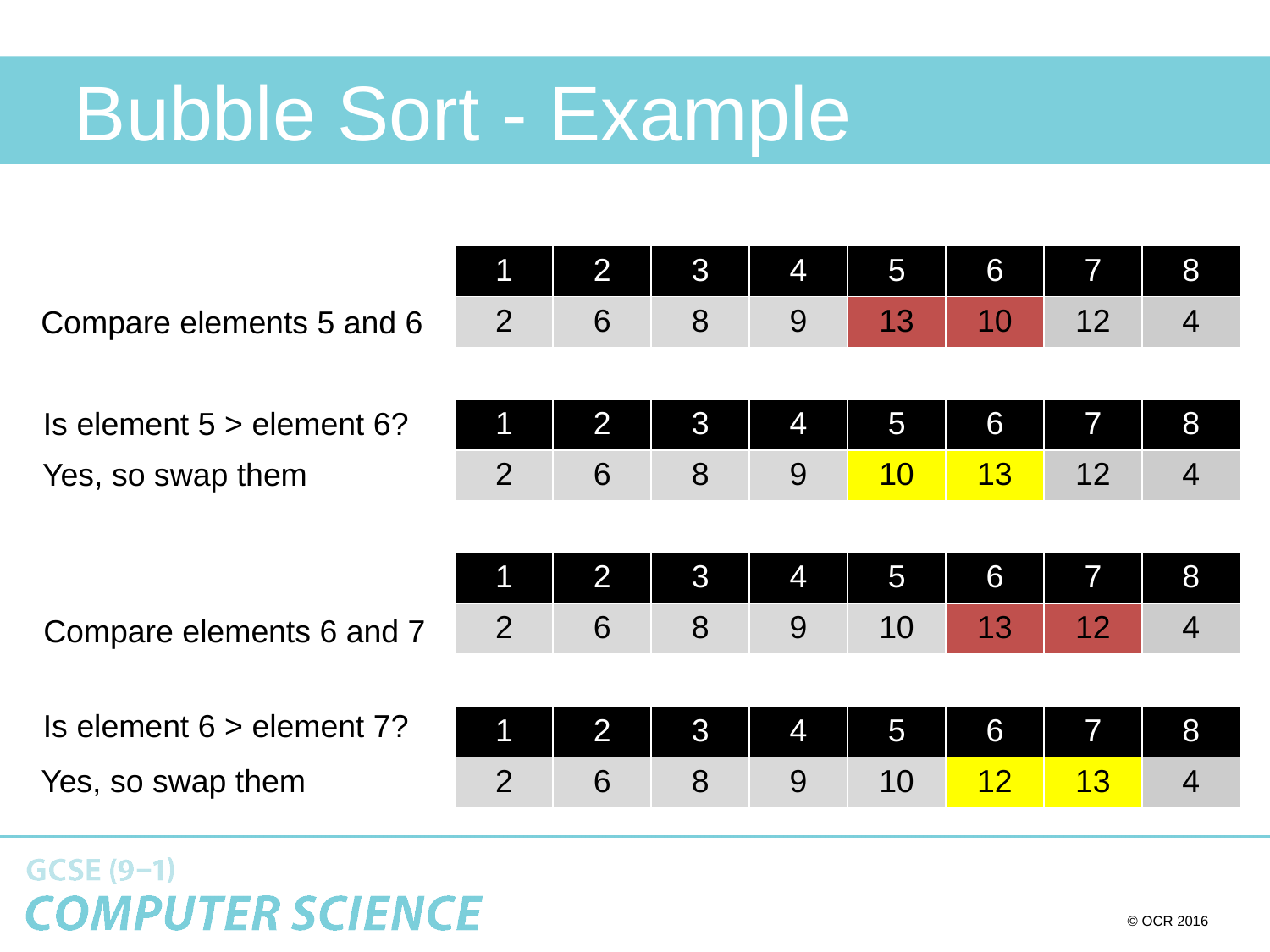

# Bubble Sort - Example
| 1 | 2 | 3 | 4 | 5 | 6 | 7 | 8 |
| --- | --- | --- | --- | --- | --- | --- | --- |
| 2 | 6 | 8 | 9 | 13 | 10 | 12 | 4 |
Compare elements 5 and 6
Is element 5 > element 6?
| 1 | 2 | 3 | 4 | 5 | 6 | 7 | 8 |
| --- | --- | --- | --- | --- | --- | --- | --- |
| 2 | 6 | 8 | 9 | 10 | 13 | 12 | 4 |
Yes, so swap them
| 1 | 2 | 3 | 4 | 5 | 6 | 7 | 8 |
| --- | --- | --- | --- | --- | --- | --- | --- |
| 2 | 6 | 8 | 9 | 10 | 13 | 12 | 4 |
Compare elements 6 and 7
Is element 6 > element 7?
| 1 | 2 | 3 | 4 | 5 | 6 | 7 | 8 |
| --- | --- | --- | --- | --- | --- | --- | --- |
| 2 | 6 | 8 | 9 | 10 | 12 | 13 | 4 |
Yes, so swap them